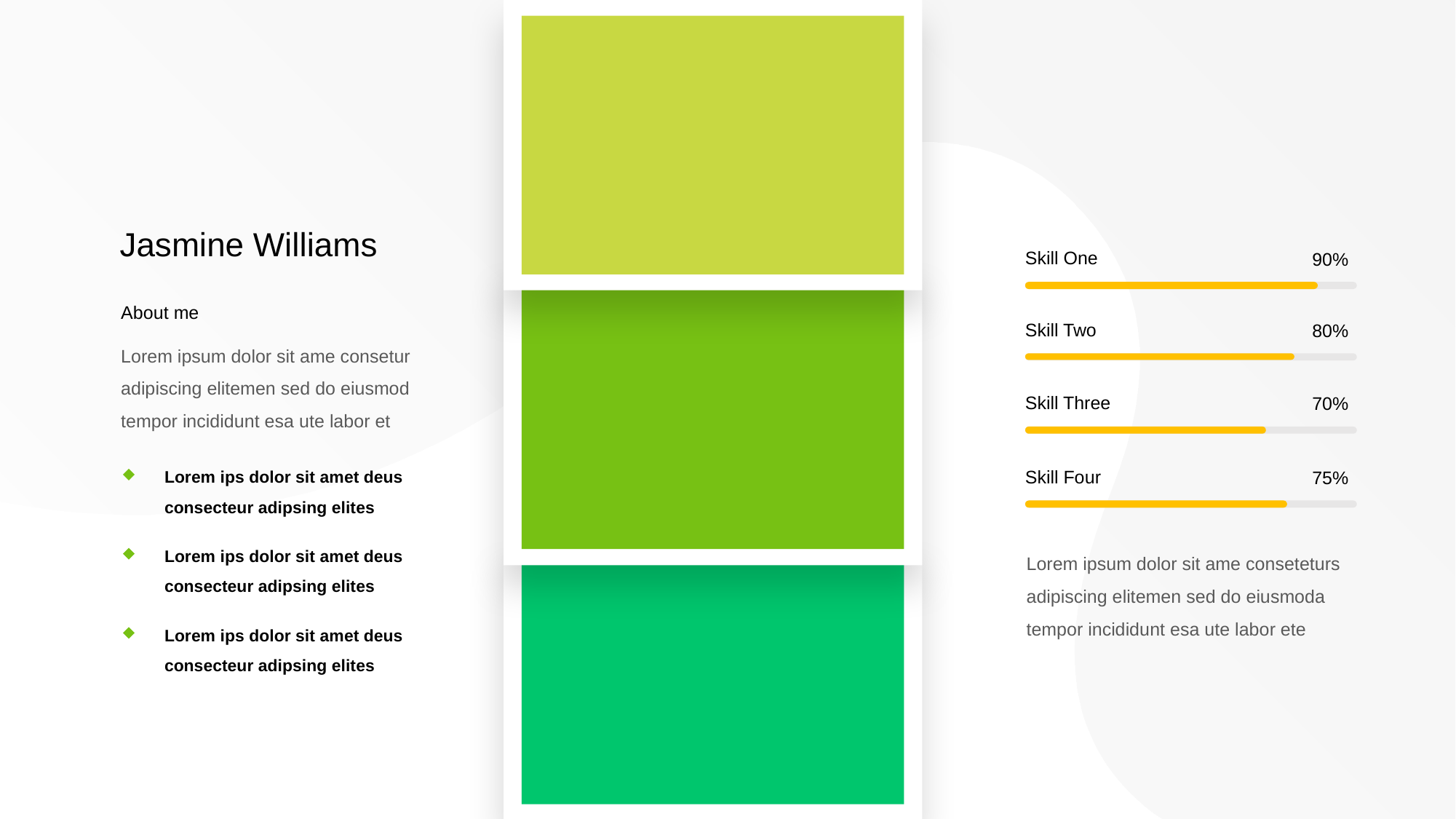

Jasmine Williams
Skill One
90%

About me
Skill Two
80%
Lorem ipsum dolor sit ame consetur adipiscing elitemen sed do eiusmod tempor incididunt esa ute labor et

Skill Three
70%

Lorem ips dolor sit amet deus consecteur adipsing elites
Skill Four
75%

Lorem ips dolor sit amet deus consecteur adipsing elites
Lorem ipsum dolor sit ame conseteturs adipiscing elitemen sed do eiusmoda tempor incididunt esa ute labor ete

Lorem ips dolor sit amet deus consecteur adipsing elites